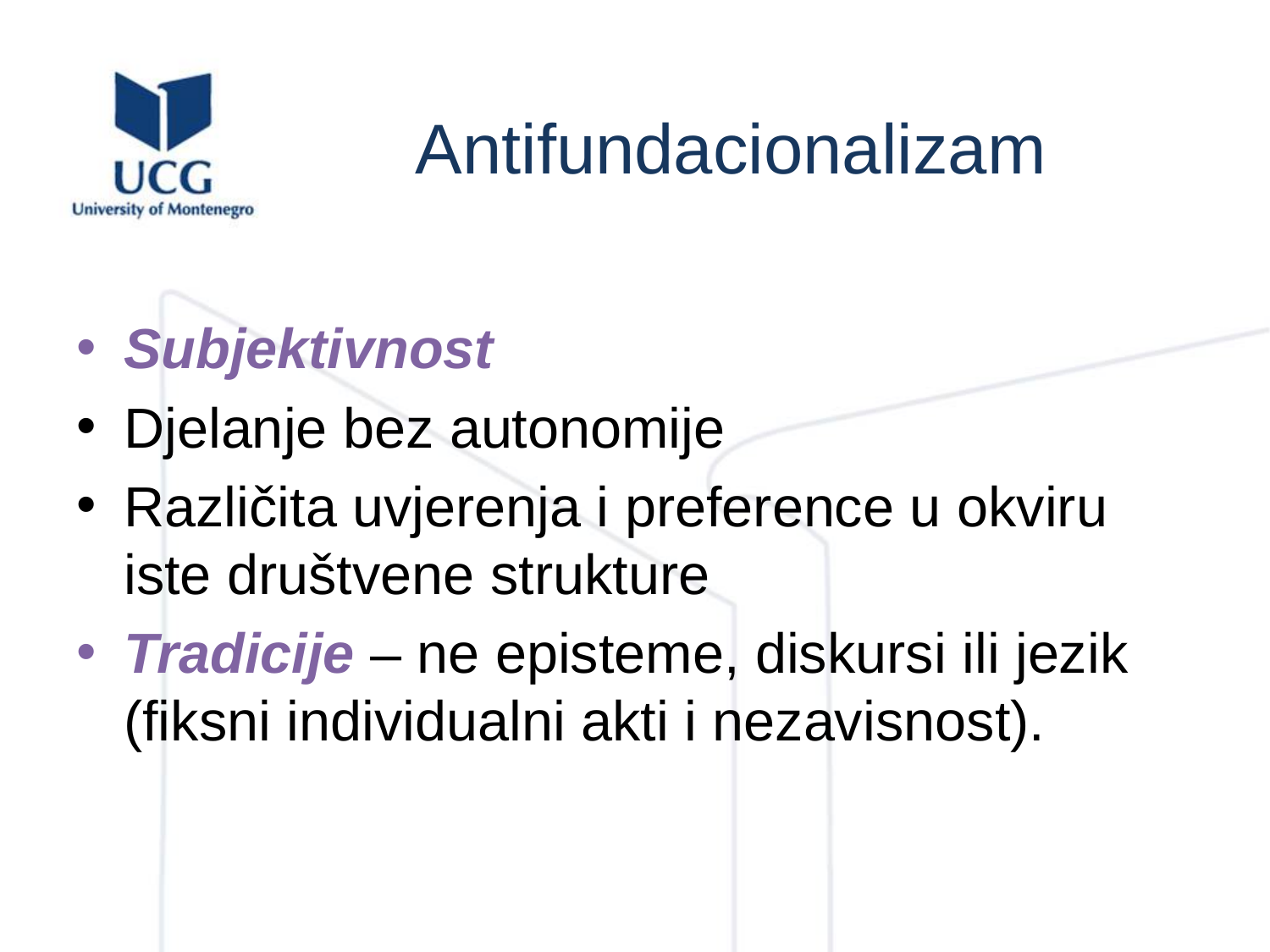

# Antifundacionalizam
Subjektivnost
Djelanje bez autonomije
Različita uvjerenja i preference u okviru iste društvene strukture
Tradicije – ne episteme, diskursi ili jezik (fiksni individualni akti i nezavisnost).